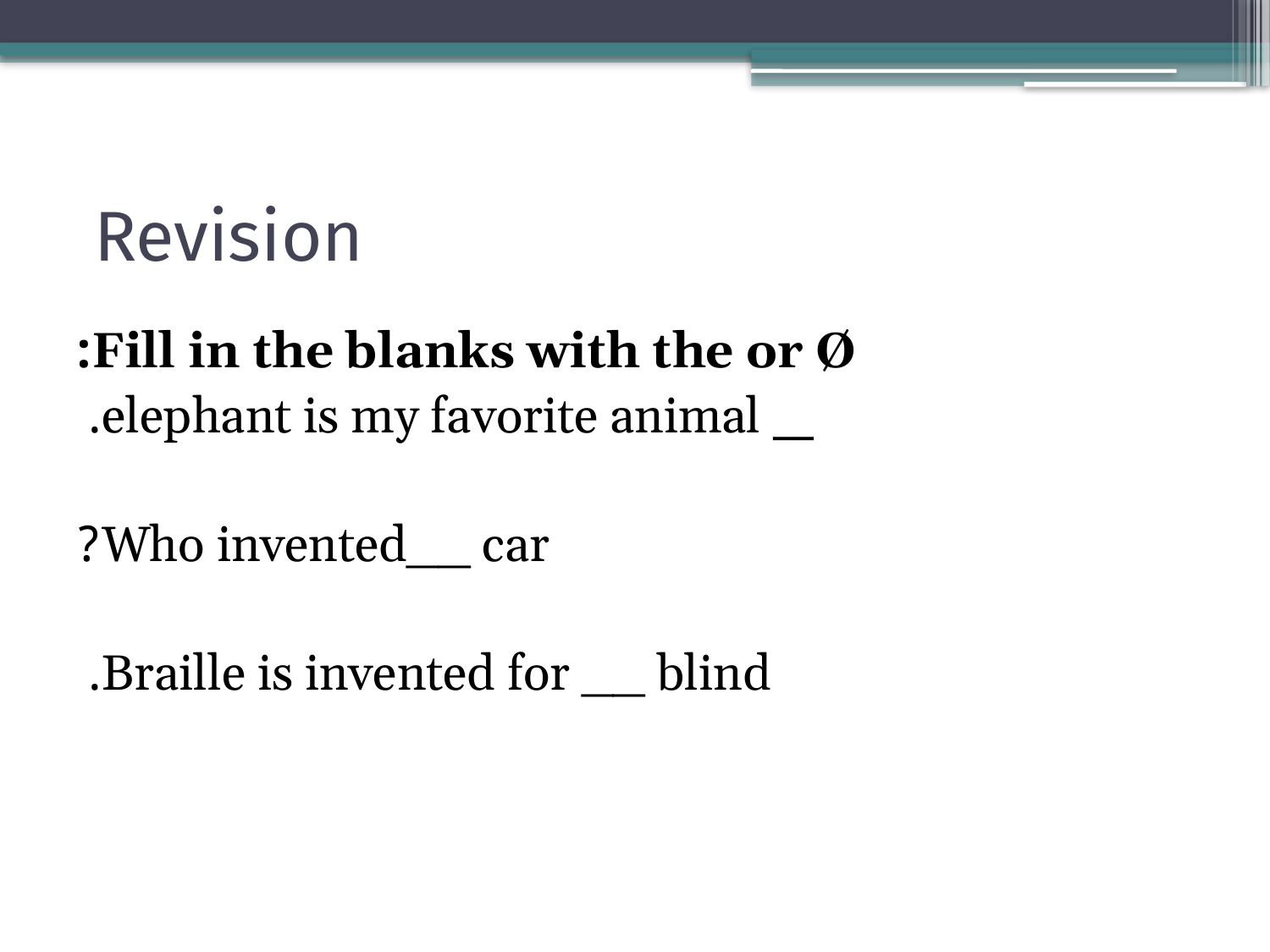

# Revision
Fill in the blanks with the or Ø:
__ elephant is my favorite animal.

Who invented__ car?

Braille is invented for __ blind.